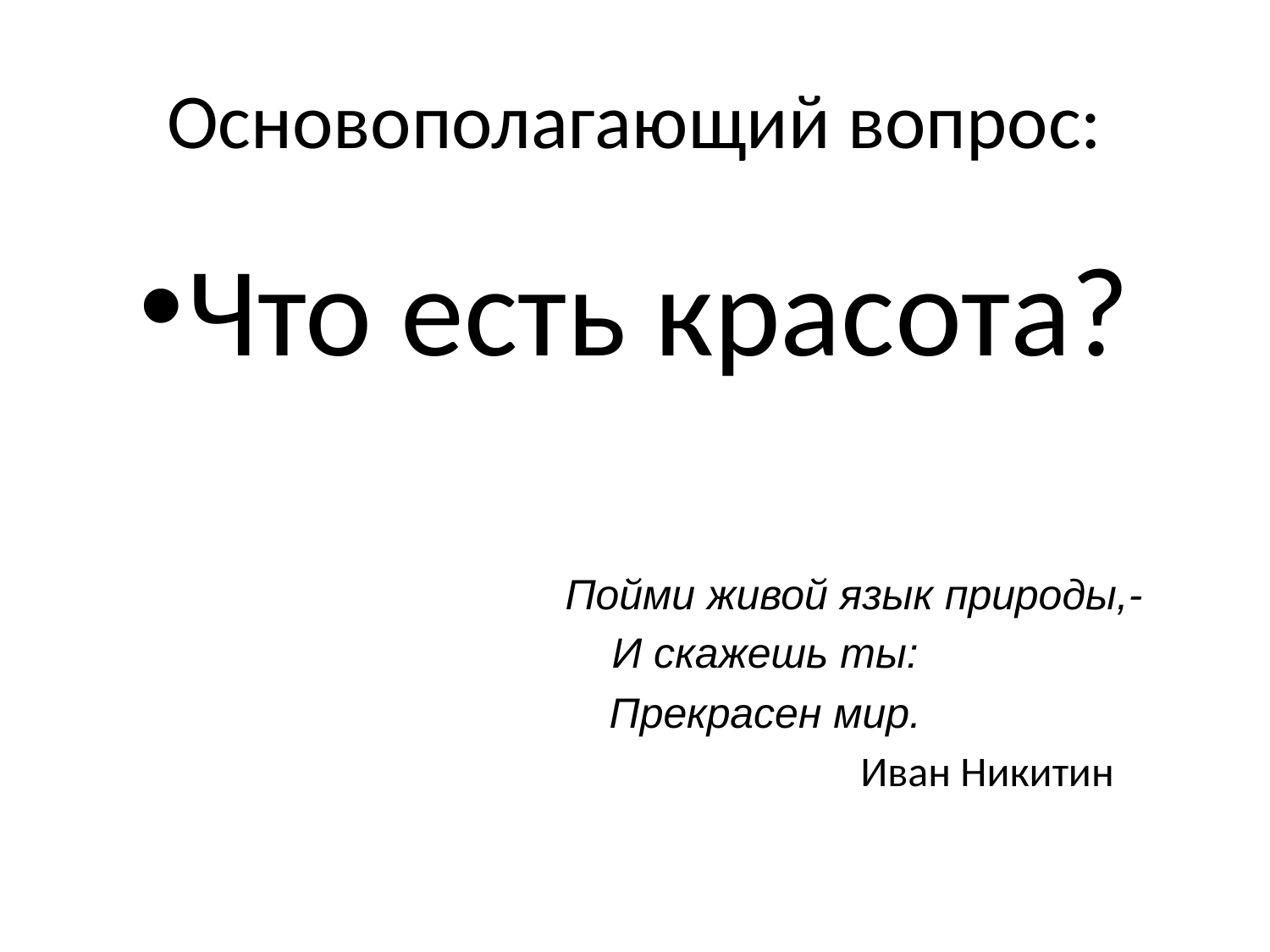

# Основополагающий вопрос:
Что есть красота?

                                              Пойми живой язык природы,-
                      И скажешь ты:
                      Прекрасен мир.
                                                                          Иван Никитин